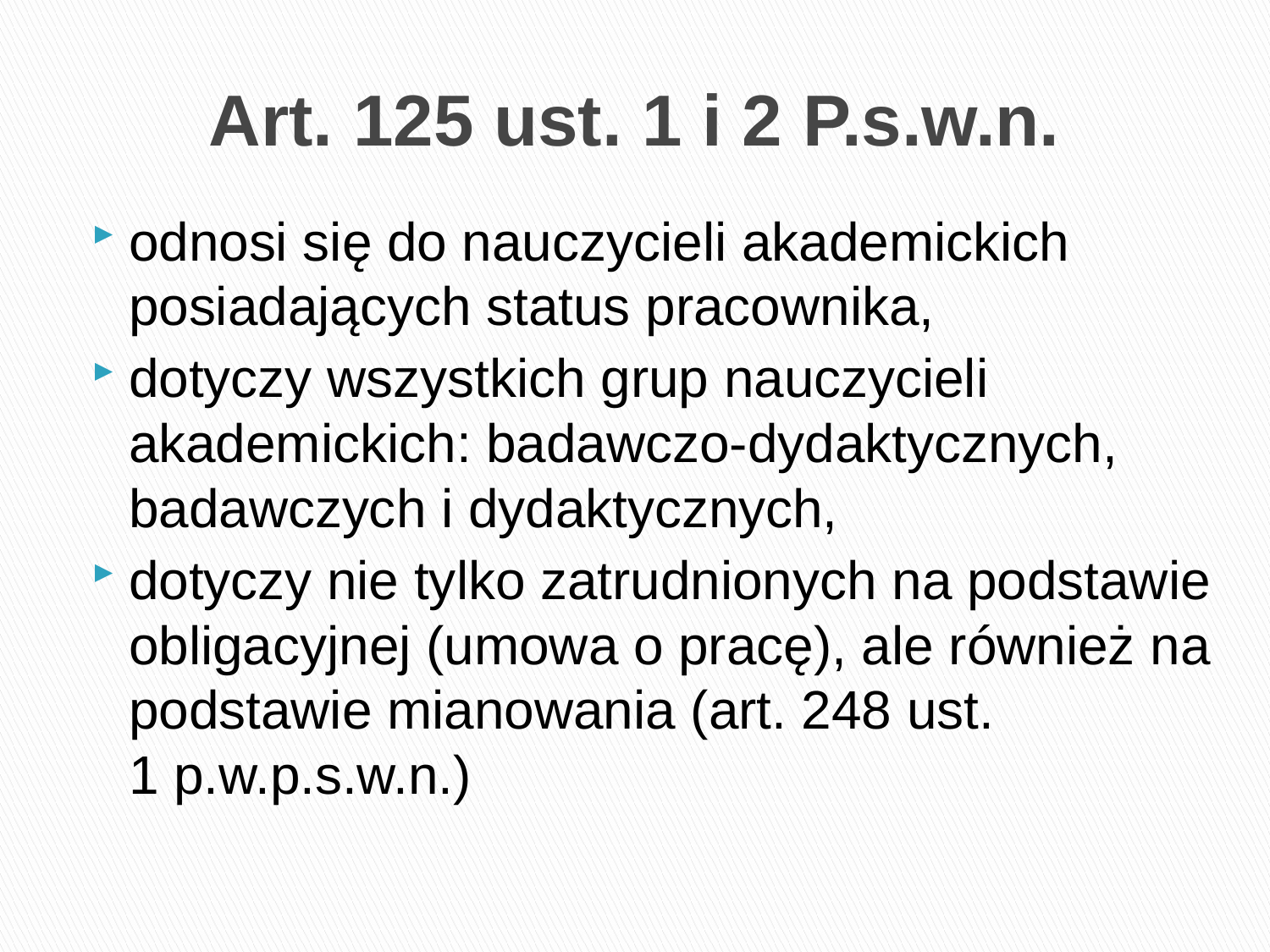

# Art. 125 ust. 1 i 2 P.s.w.n.
odnosi się do nauczycieli akademickich posiadających status pracownika,
dotyczy wszystkich grup nauczycieli akademickich: badawczo-dydaktycznych, badawczych i dydaktycznych,
dotyczy nie tylko zatrudnionych na podstawie obligacyjnej (umowa o pracę), ale również na podstawie mianowania (art. 248 ust. 1 p.w.p.s.w.n.)